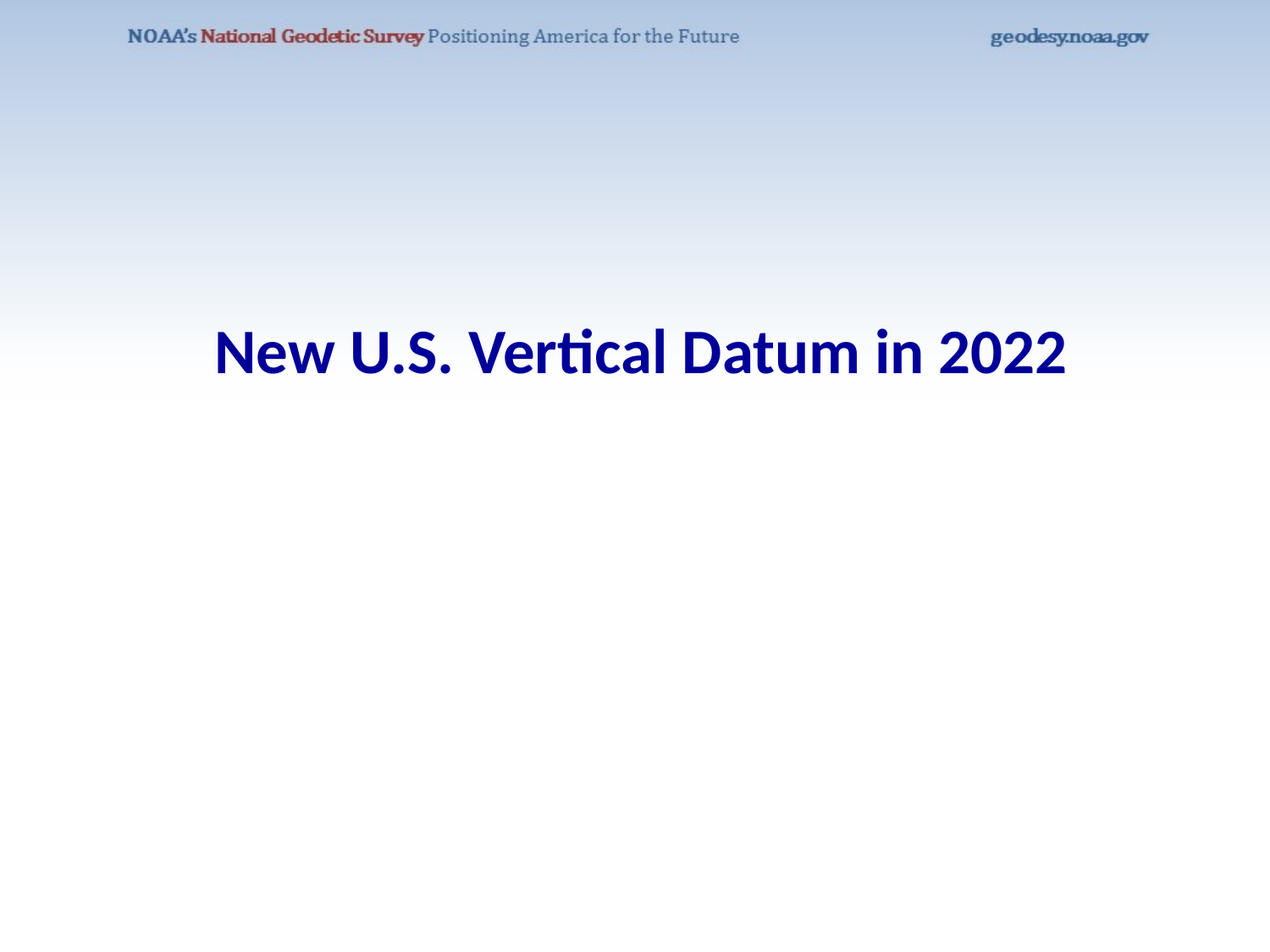

# New U.S. Vertical Datum in 2022